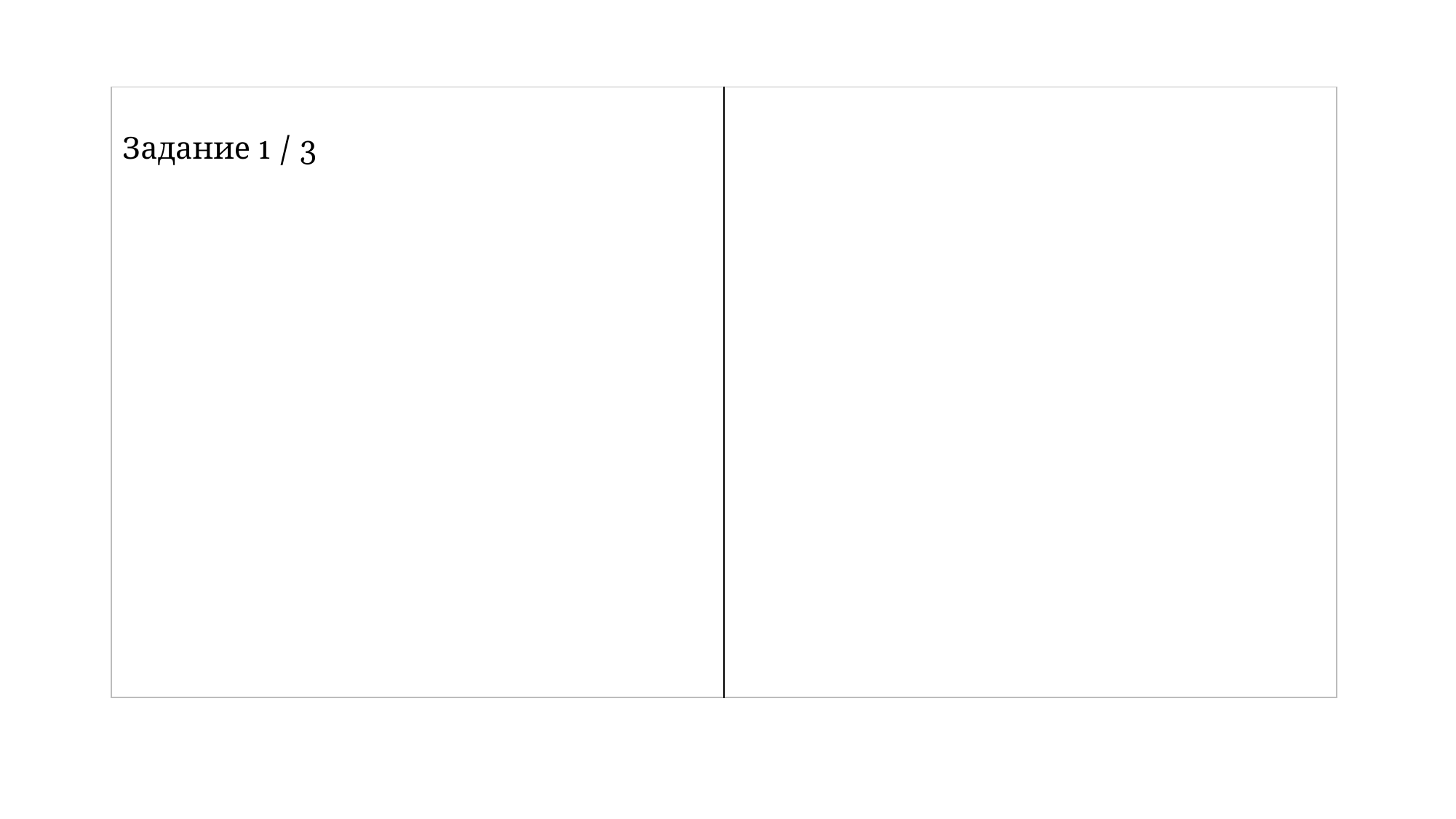

| Задание 1 / 3 |  |
| --- | --- |